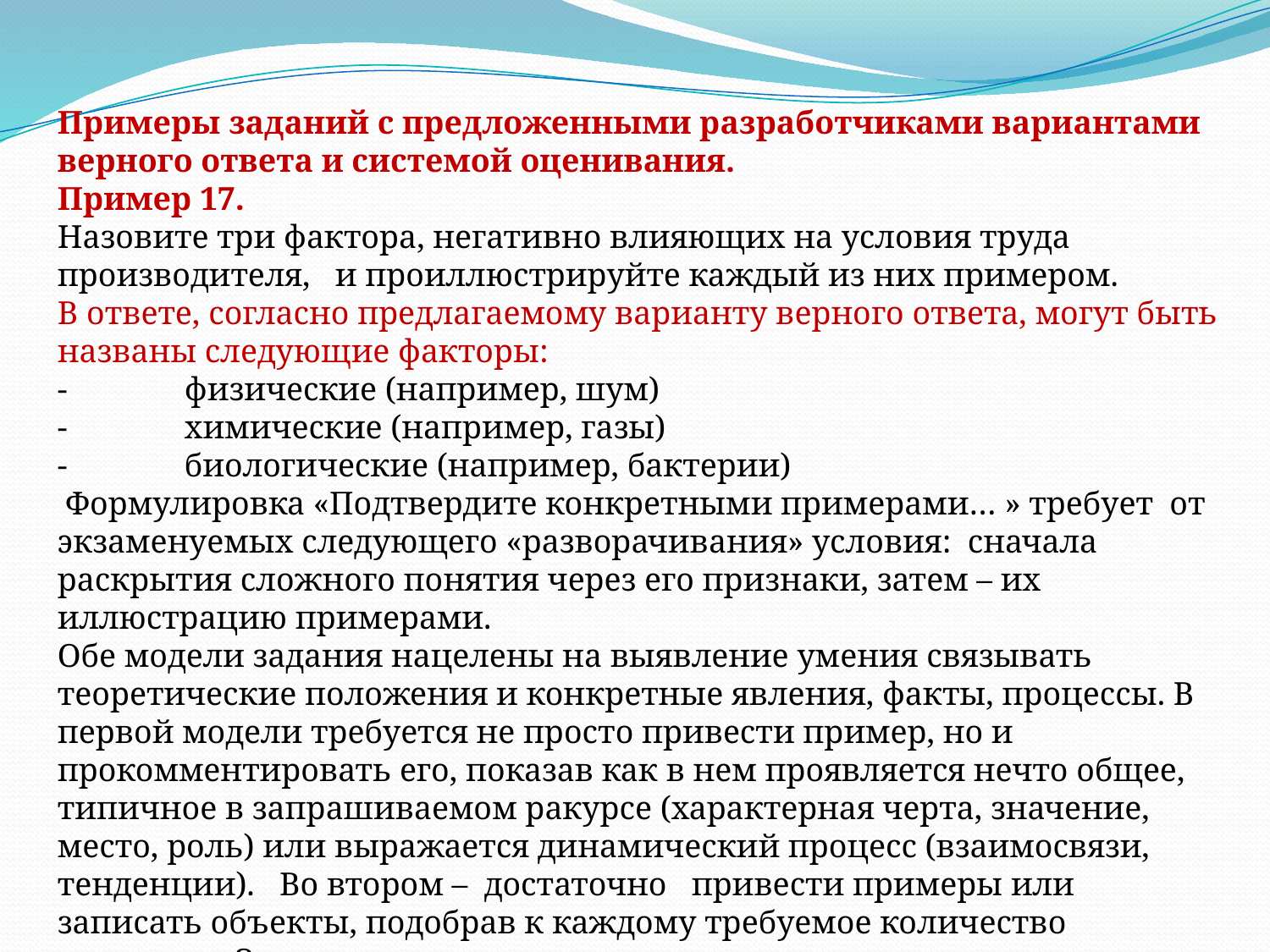

Примеры заданий с предложенными разработчиками вариантами верного ответа и системой оценивания.
Пример 17.
Назовите три фактора, негативно влияющих на условия труда производителя,   и проиллюстрируйте каждый из них примером.
В ответе, согласно предлагаемому варианту верного ответа, могут быть названы следующие факторы:
-	физические (например, шум)
-	химические (например, газы)
-	биологические (например, бактерии)
 Формулировка «Подтвердите конкретными примерами… » требует  от экзаменуемых следующего «разворачивания» условия:  сначала раскрытия сложного понятия через его признаки, затем – их иллюстрацию примерами.
Обе модели задания нацелены на выявление умения связывать теоретические положения и конкретные явления, факты, процессы. В первой модели требуется не просто привести пример, но и прокомментировать его, показав как в нем проявляется нечто общее, типичное в запрашиваемом ракурсе (характерная черта, значение, место, роль) или выражается динамический процесс (взаимосвязи, тенденции).   Во втором –  достаточно   привести примеры или записать объекты, подобрав к каждому требуемое количество примеров. Здесь оценивается количество корректно приведенных примеров или наличие обеих частей требования – перечня объектов и соответствующих примеров.